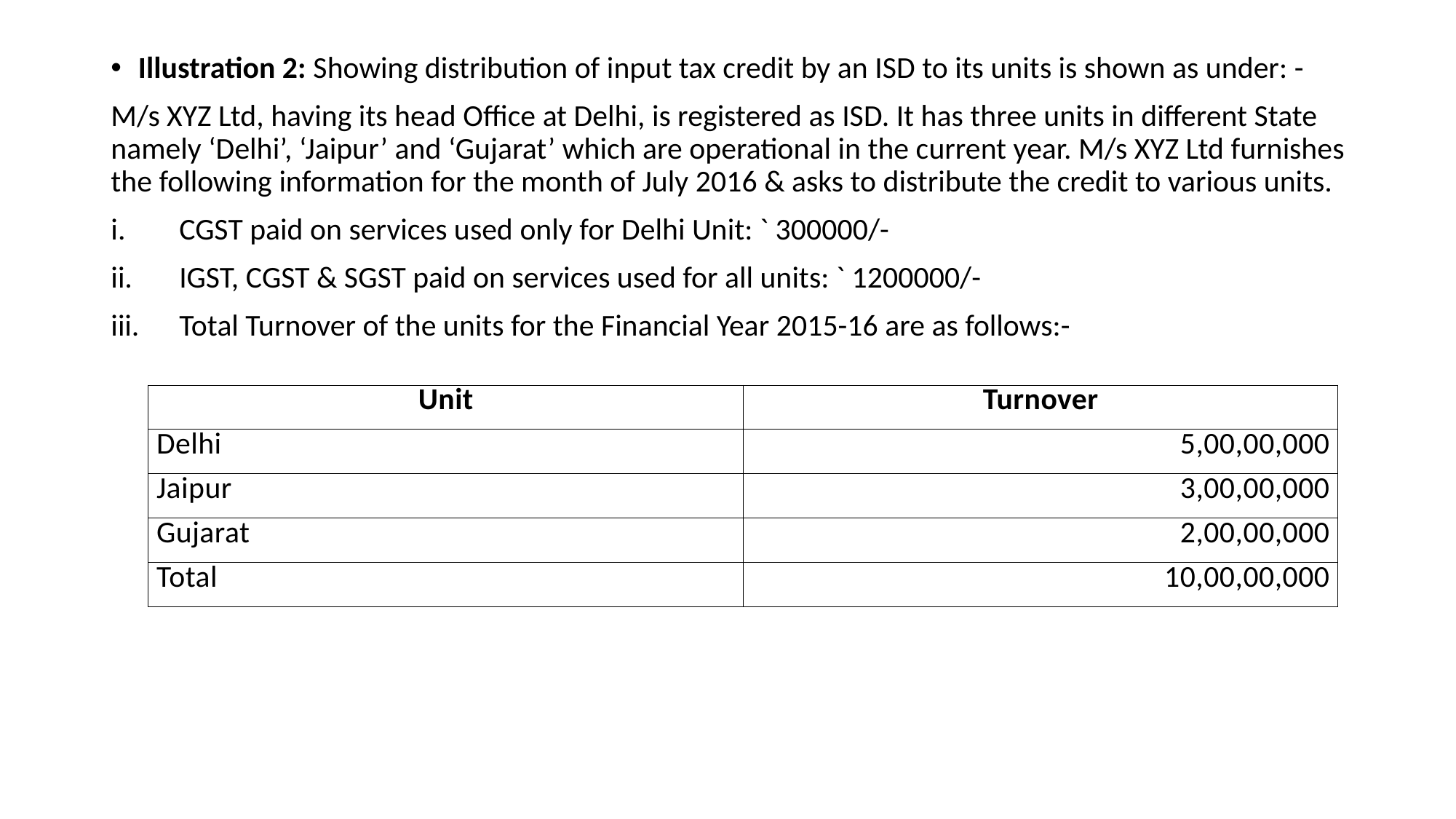

Illustration 2: Showing distribution of input tax credit by an ISD to its units is shown as under: -
M/s XYZ Ltd, having its head Office at Delhi, is registered as ISD. It has three units in different State namely ‘Delhi’, ‘Jaipur’ and ‘Gujarat’ which are operational in the current year. M/s XYZ Ltd furnishes the following information for the month of July 2016 & asks to distribute the credit to various units.
CGST paid on services used only for Delhi Unit: ` 300000/-
IGST, CGST & SGST paid on services used for all units: ` 1200000/-
Total Turnover of the units for the Financial Year 2015-16 are as follows:-

| Unit | Turnover |
| --- | --- |
| Delhi | 5,00,00,000 |
| Jaipur | 3,00,00,000 |
| Gujarat | 2,00,00,000 |
| Total | 10,00,00,000 |